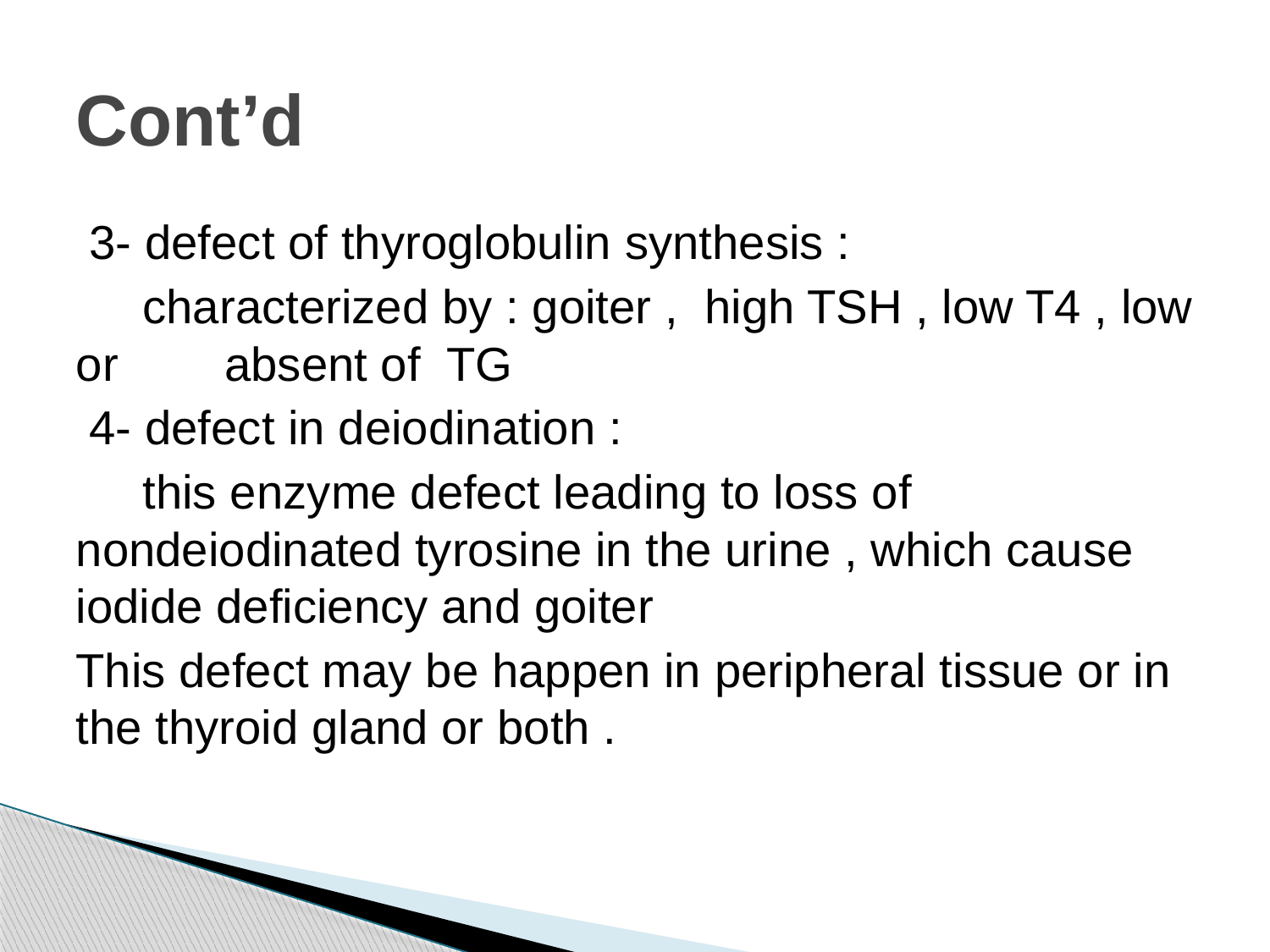

# Cont’d
 3- defect of thyroglobulin synthesis :
     characterized by : goiter ,  high TSH , low T4 , low or        absent of  TG
 4- defect in deiodination :
     this enzyme defect leading to loss of nondeiodinated tyrosine in the urine , which cause iodide deficiency and goiter
This defect may be happen in peripheral tissue or in the thyroid gland or both .